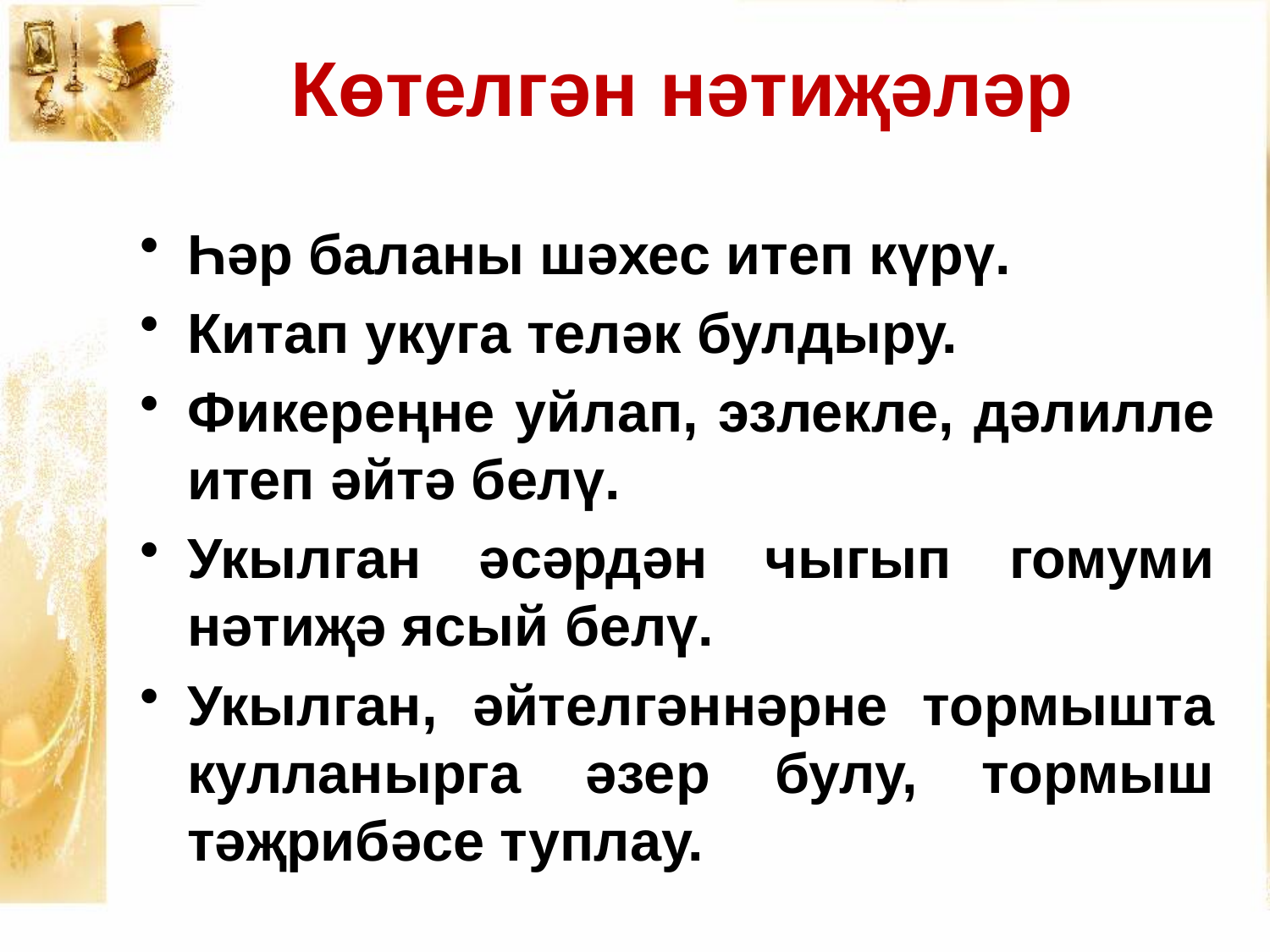

# Көтелгән нәтиҗәләр
Һәр баланы шәхес итеп күрү.
Китап укуга теләк булдыру.
Фикереңне уйлап, эзлекле, дәлилле итеп әйтә белү.
Укылган әсәрдән чыгып гомуми нәтиҗә ясый белү.
Укылган, әйтелгәннәрне тормышта кулланырга әзер булу, тормыш тәҗрибәсе туплау.